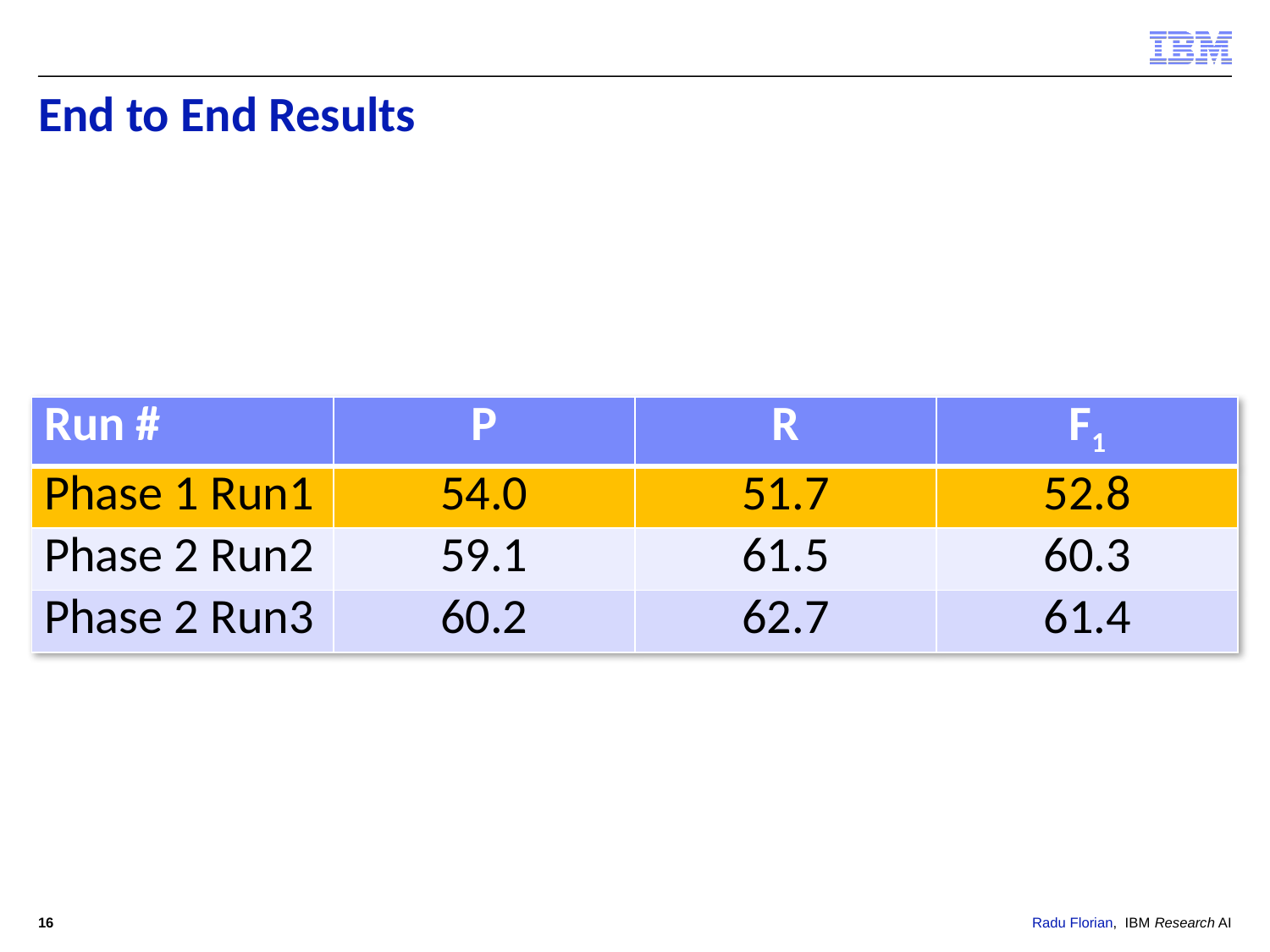

# End to End Results
| Run # | P | R | F1 |
| --- | --- | --- | --- |
| Phase 1 Run1 | 54.0 | 51.7 | 52.8 |
| Phase 2 Run2 | 59.1 | 61.5 | 60.3 |
| Phase 2 Run3 | 60.2 | 62.7 | 61.4 |
16